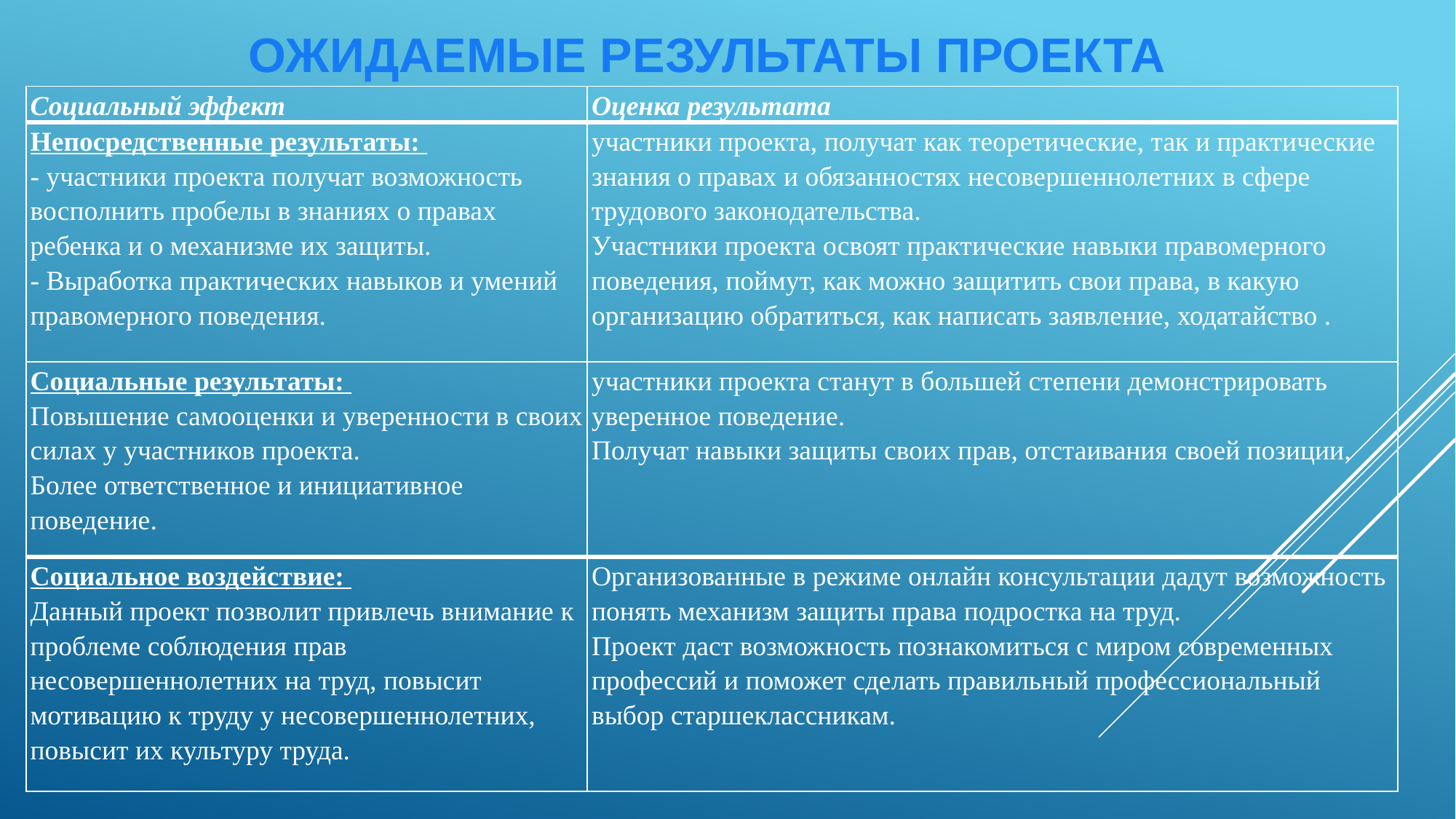

# Ожидаемые результаты проекта
| Социальный эффект | Оценка результата |
| --- | --- |
| Непосредственные результаты: - участники проекта получат возможность восполнить пробелы в знаниях о правах ребенка и о механизме их защиты. - Выработка практических навыков и умений правомерного поведения. | участники проекта, получат как теоретические, так и практические знания о правах и обязанностях несовершеннолетних в сфере трудового законодательства. Участники проекта освоят практические навыки правомерного поведения, поймут, как можно защитить свои права, в какую организацию обратиться, как написать заявление, ходатайство . |
| Социальные результаты: Повышение самооценки и уверенности в своих силах у участников проекта. Более ответственное и инициативное поведение. | участники проекта станут в большей степени демонстрировать уверенное поведение. Получат навыки защиты своих прав, отстаивания своей позиции. |
| Социальное воздействие: Данный проект позволит привлечь внимание к проблеме соблюдения прав несовершеннолетних на труд, повысит мотивацию к труду у несовершеннолетних, повысит их культуру труда. | Организованные в режиме онлайн консультации дадут возможность понять механизм защиты права подростка на труд. Проект даст возможность познакомиться с миром современных профессий и поможет сделать правильный профессиональный выбор старшеклассникам. |